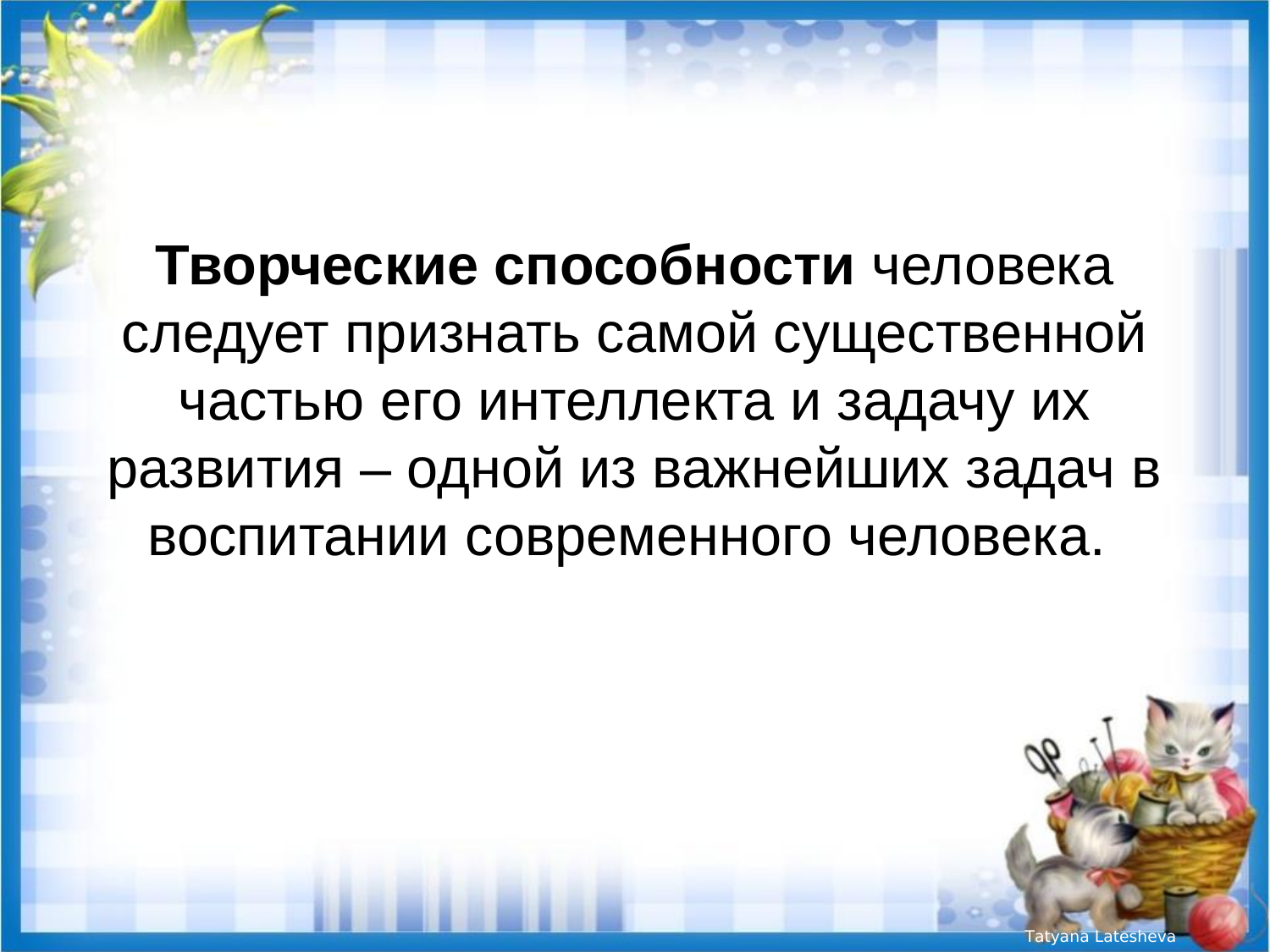

Творческие способности человека следует признать самой существенной частью его интеллекта и задачу их развития – одной из важнейших задач в воспитании современного человека.